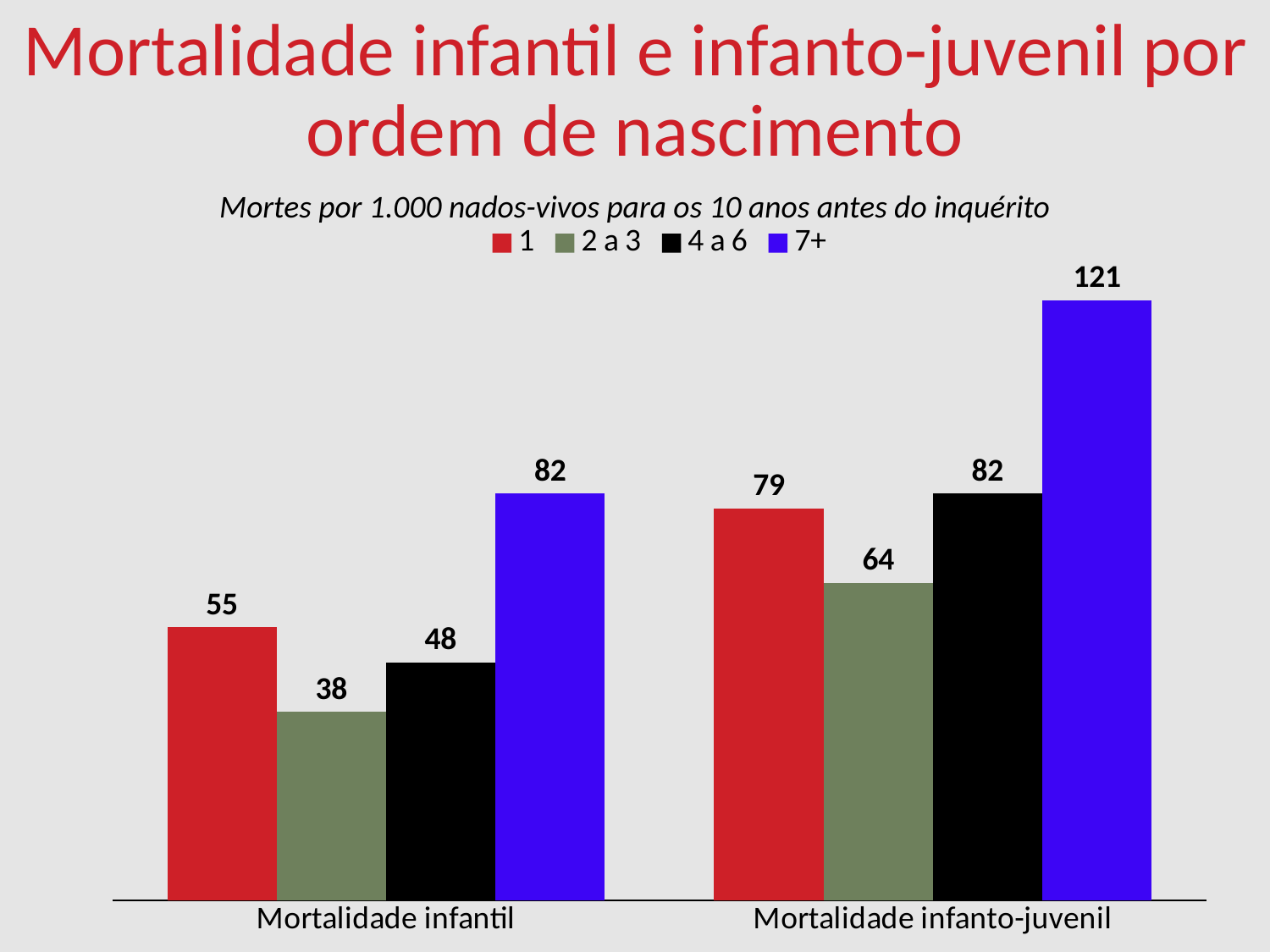

Mortalidade infantil e infanto-juvenil por ordem de nascimento
Mortes por 1.000 nados-vivos para os 10 anos antes do inquérito

### Chart

| Category | 1 | 2 a 3 | 4 a 6 | 7+ |
|---|---|---|---|---|
| Mortalidade infantil | 55.0 | 38.0 | 48.0 | 82.0 |
| Mortalidade infanto-juvenil | 79.0 | 64.0 | 82.0 | 121.0 |